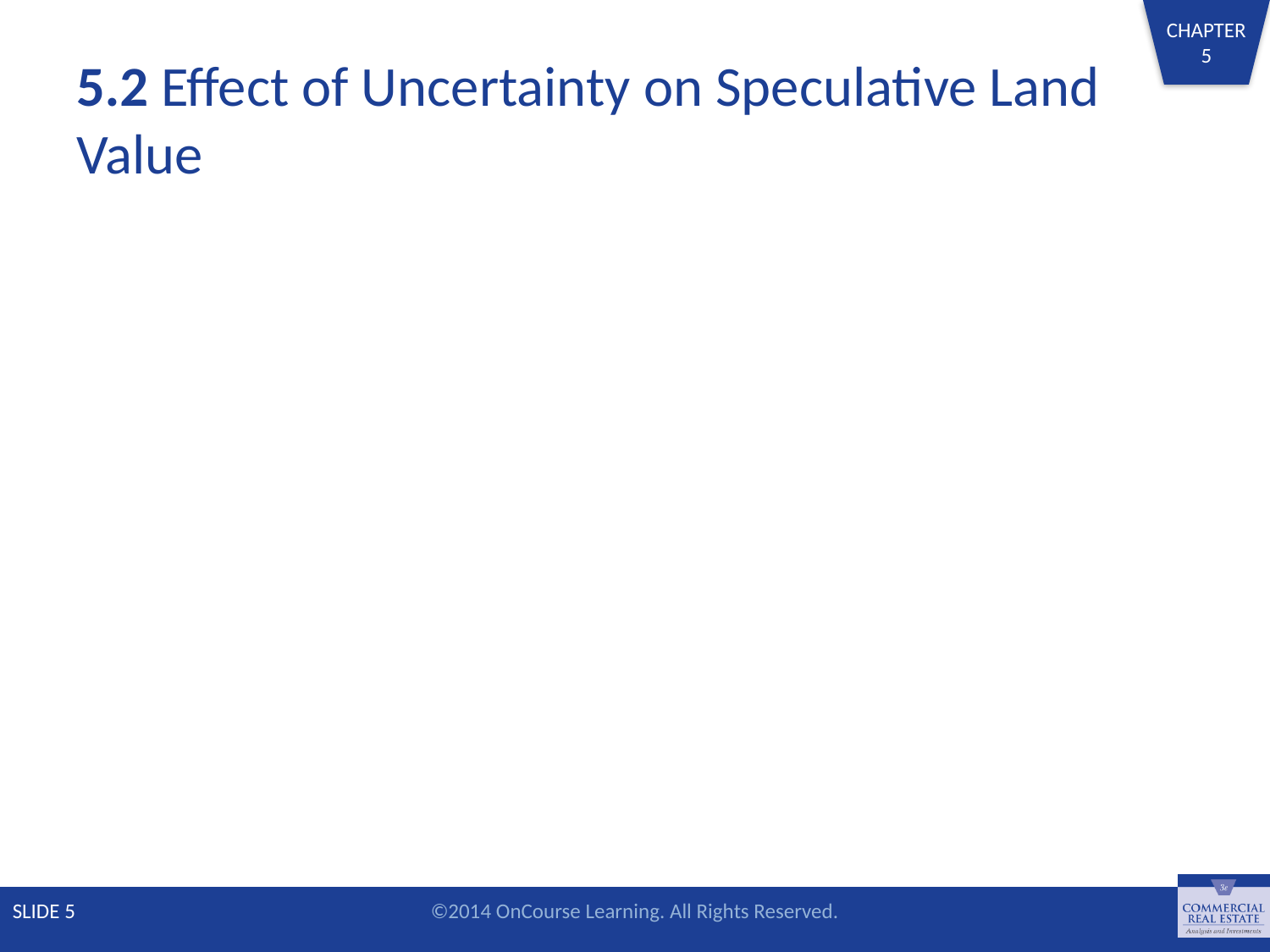

# 5.2 Effect of Uncertainty on Speculative Land Value

SLIDE 5